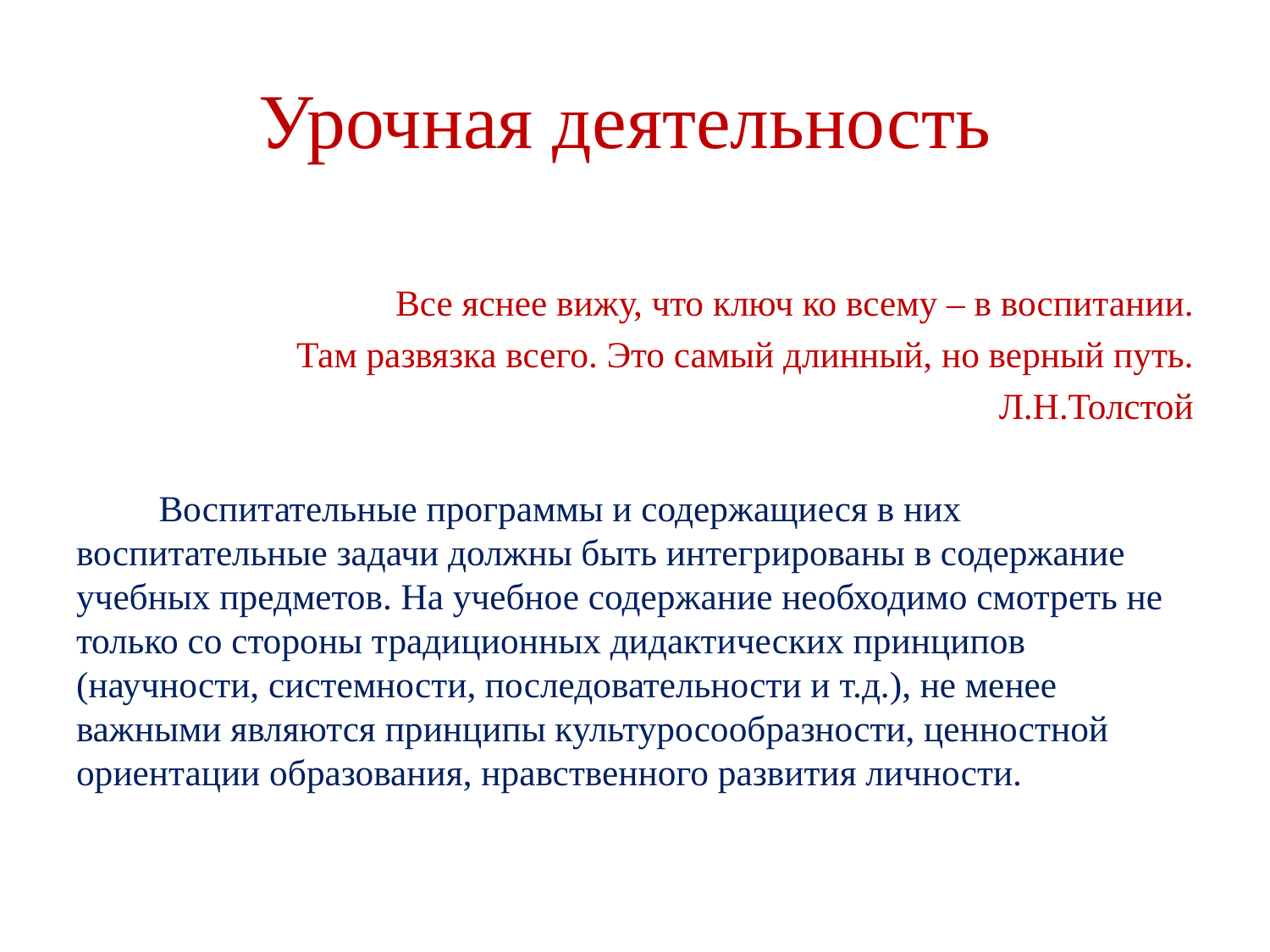

# Урочная деятельность

Все яснее вижу, что ключ ко всему – в воспитании.
Там развязка всего. Это самый длинный, но верный путь.
Л.Н.Толстой

	Воспитательные программы и содержащиеся в них воспитательные задачи должны быть интегрированы в содержание учебных предметов. На учебное содержание необходимо смотреть не только со стороны традиционных дидактических принципов (научности, системности, последовательности и т.д.), не менее важными являются принципы культуросообразности, ценностной ориентации образования, нравственного развития личности.